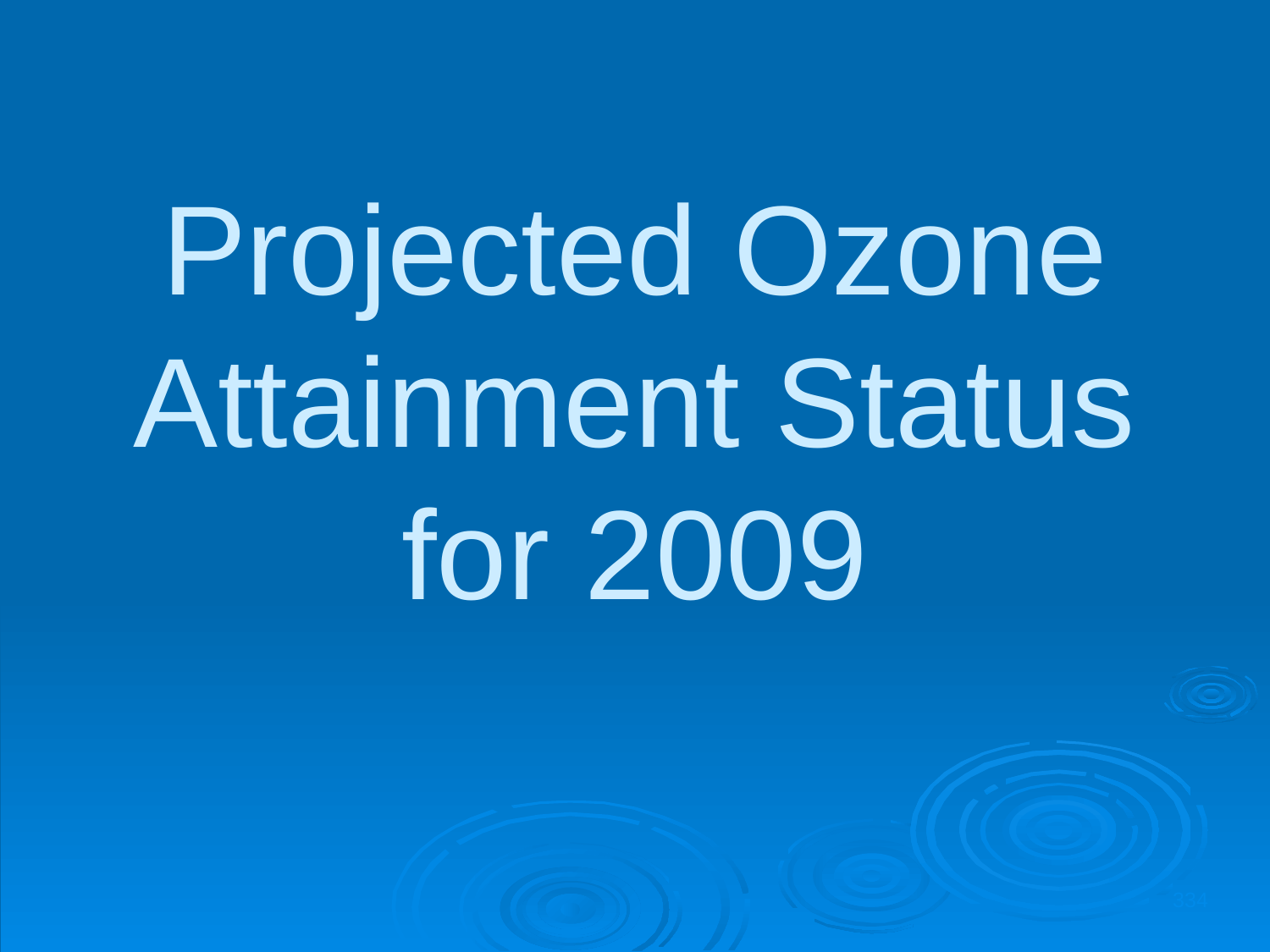

Projected Ozone Attainment Status for 2009
334